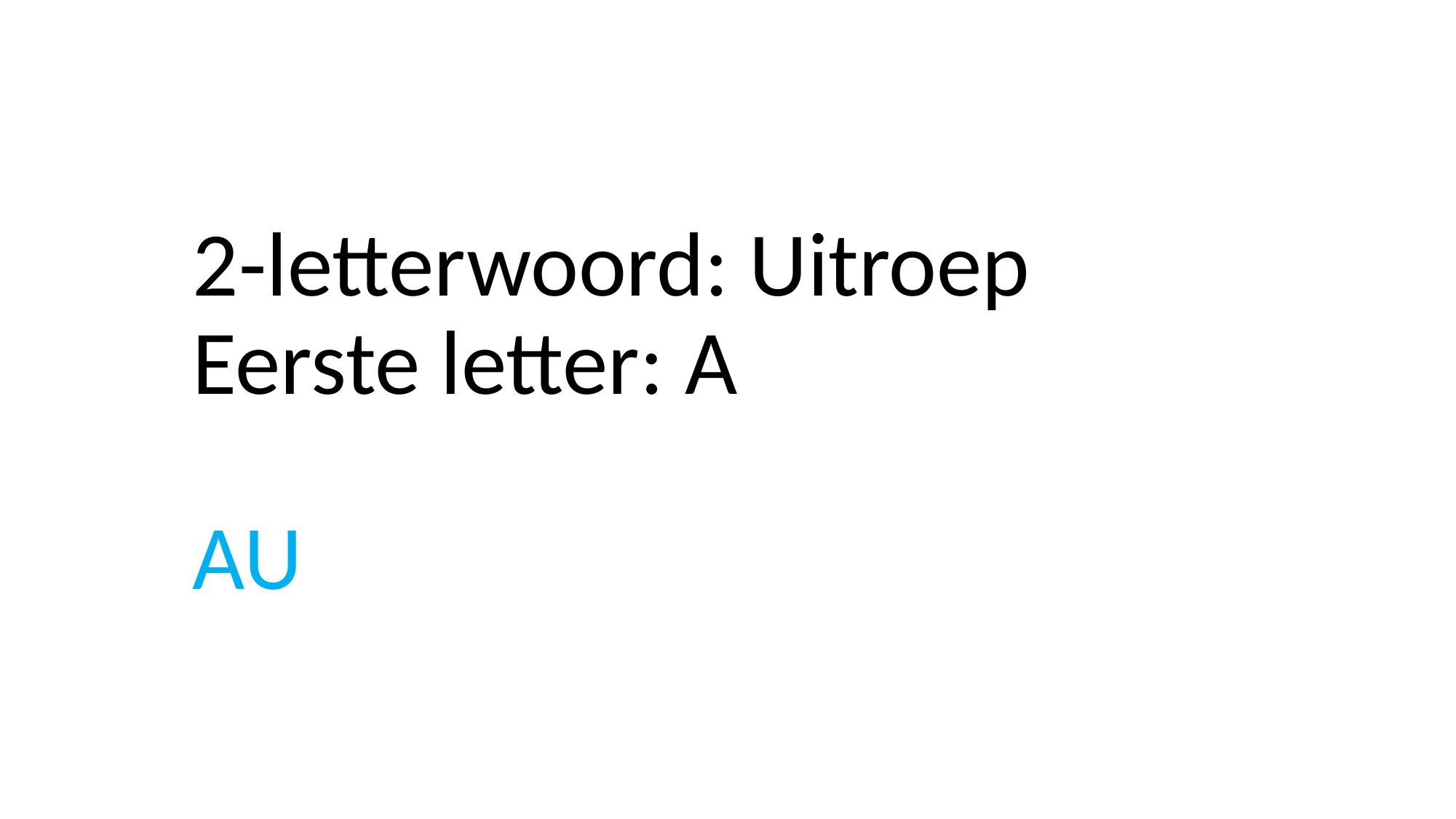

# 2-letterwoord: Uitroep Eerste letter: A
AU